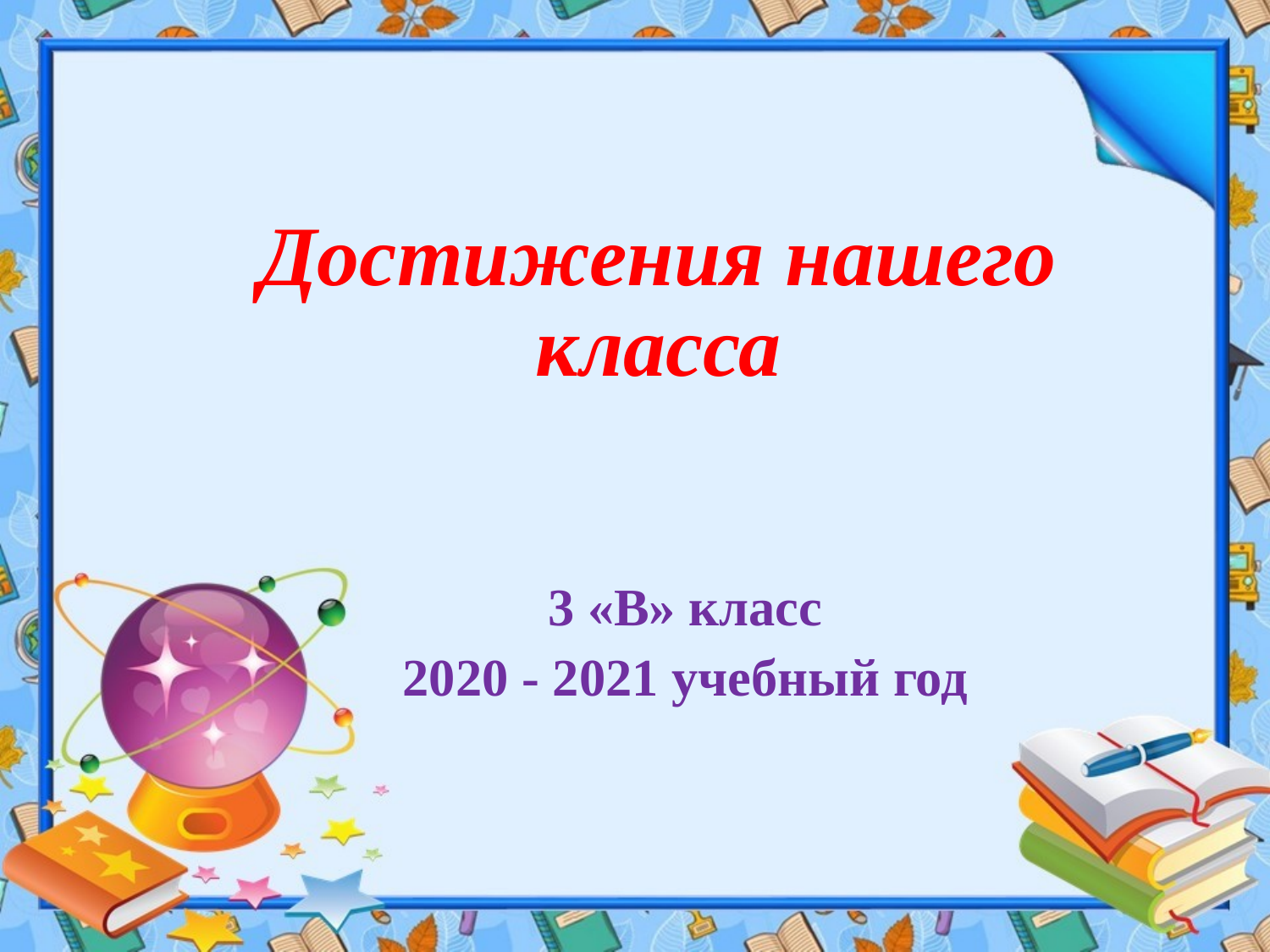

# Достижения нашего класса

3 «В» класс
2020 - 2021 учебный год